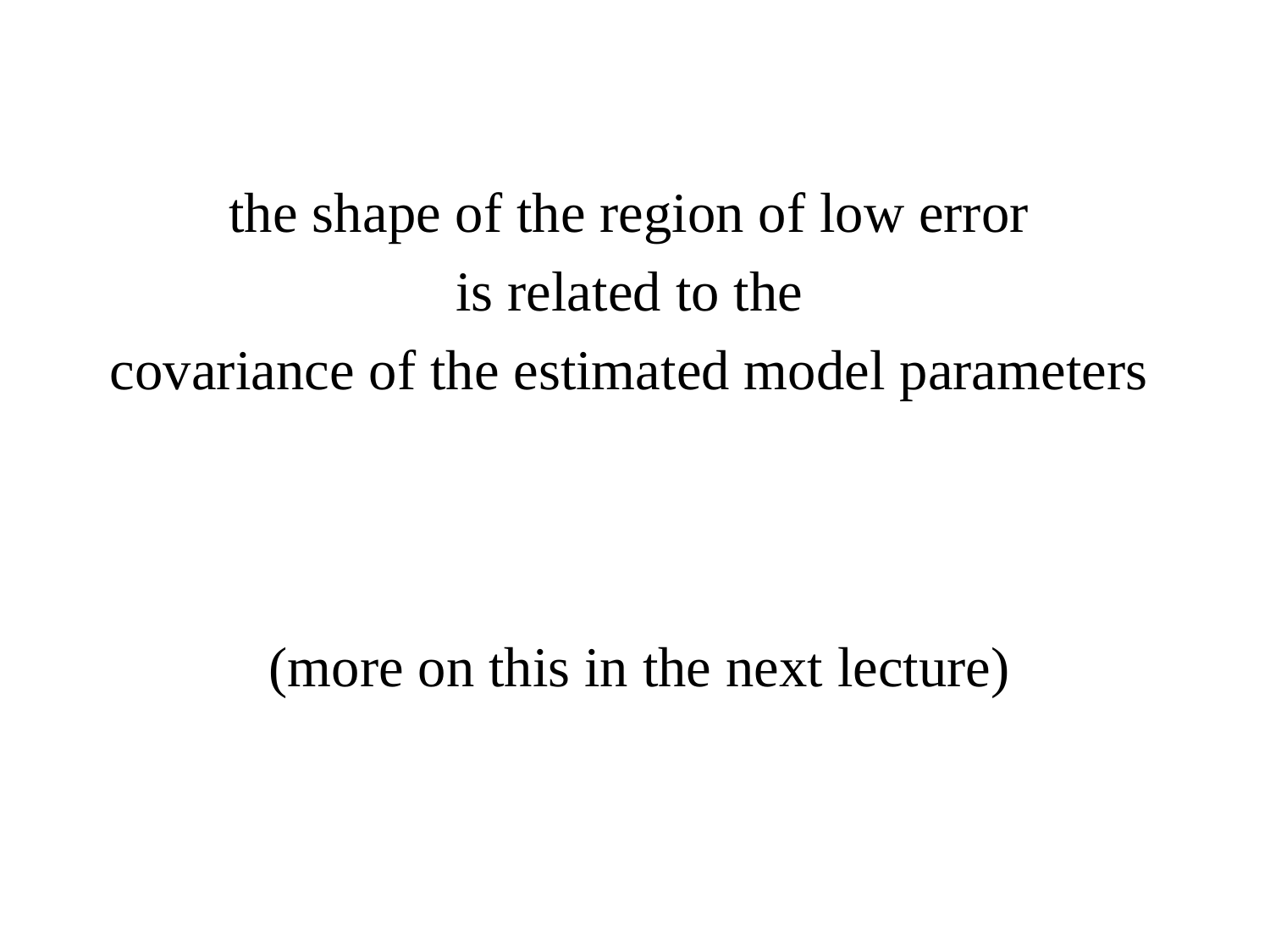

the shape of the region of low error
is related to the
covariance of the estimated model parameters
(more on this in the next lecture)